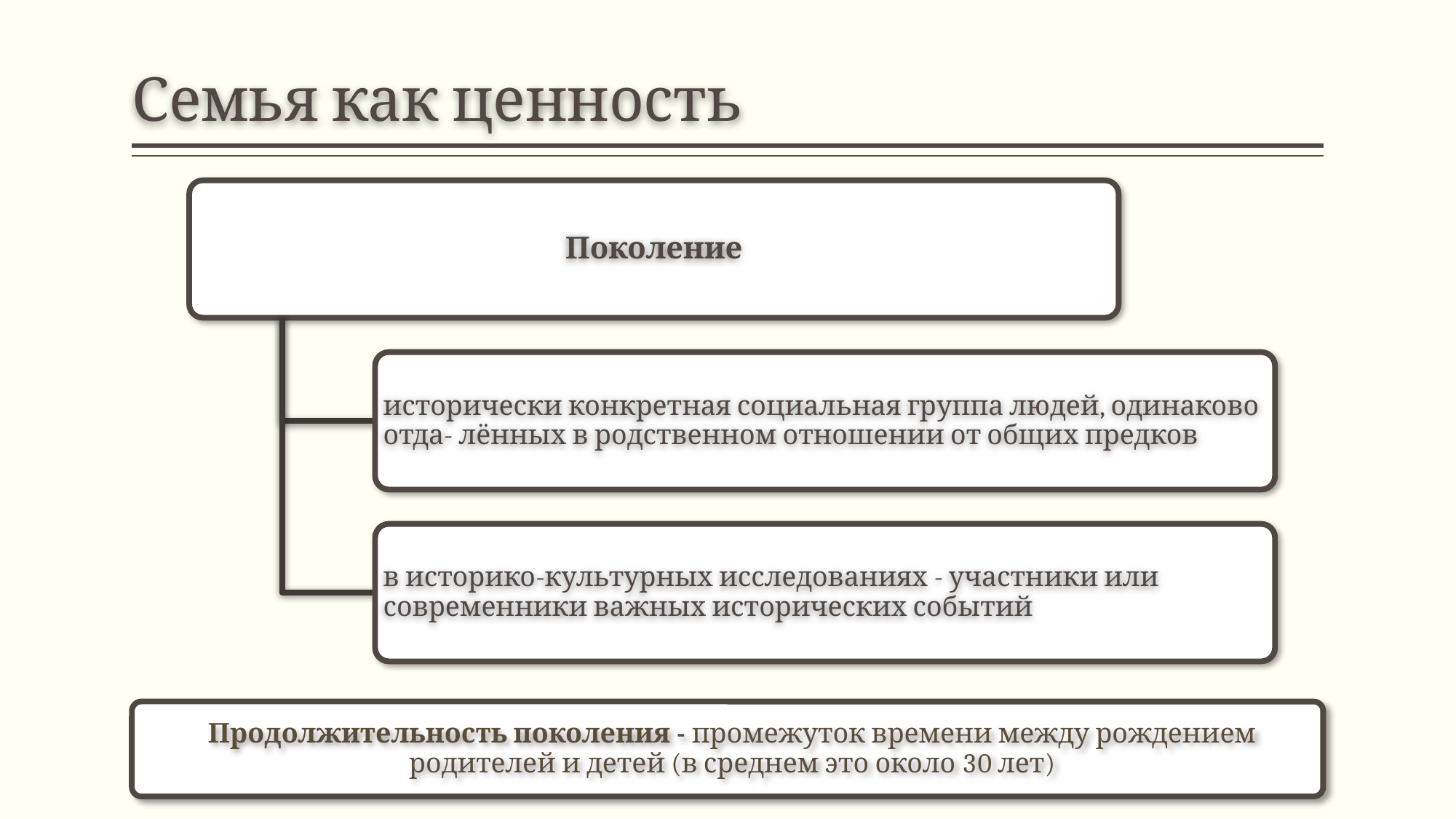

# Семья как ценность

Поколение

исторически конкретная социальная группа людей, одинаково отда- лённых в родственном отношении от общих предков

в историко-культурных исследованиях - участники или современники важных исторических событий

Продолжительность поколения - промежуток времени между рождением родителей и детей (в среднем это около 30 лет)